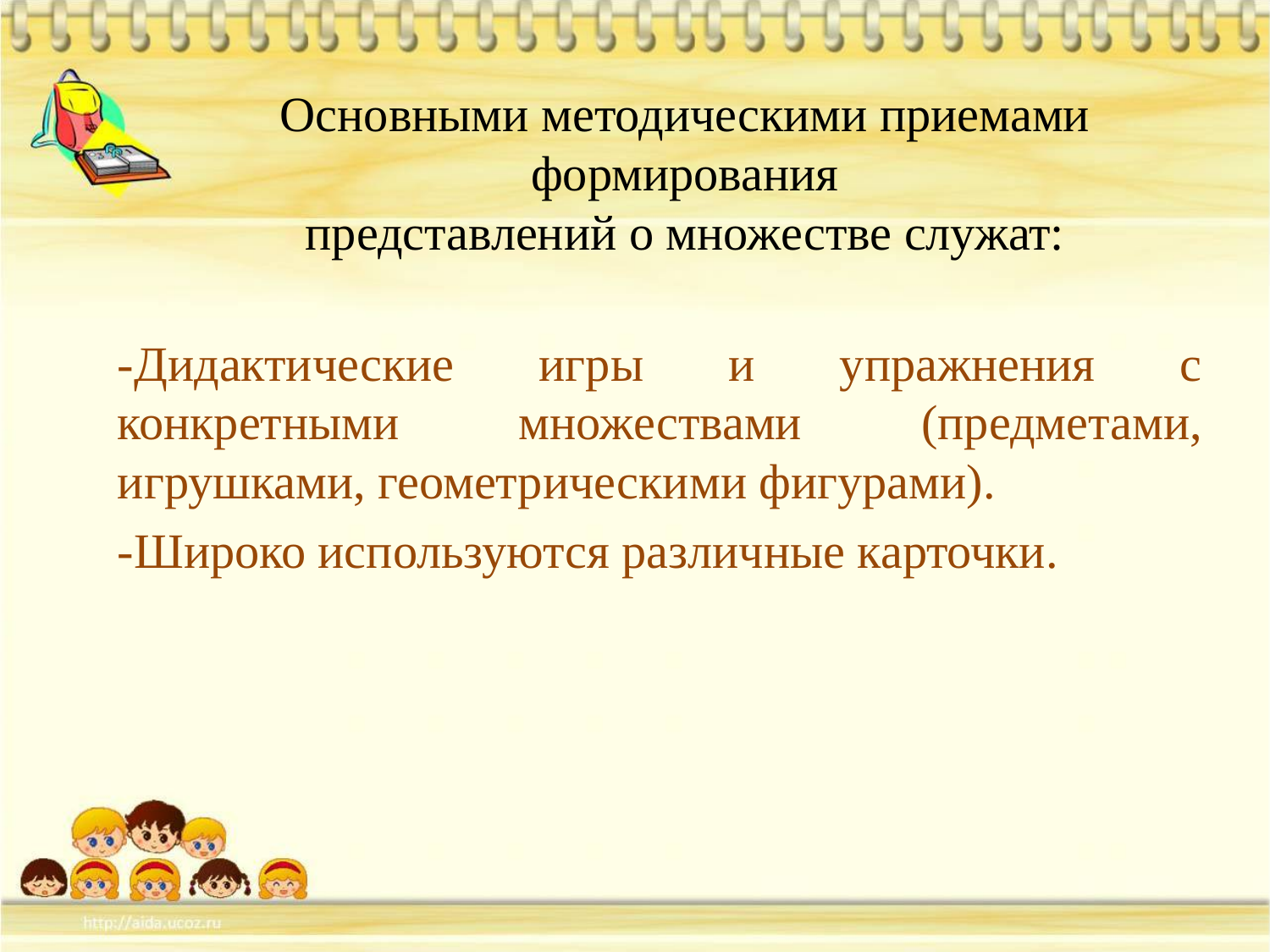

# Основными методическими приемами формирования представлений о множестве служат:

-Дидактические игры и упражнения с конкретными множествами (предметами, игрушками, геометрическими фигурами).
-Широко используются различные карточки.